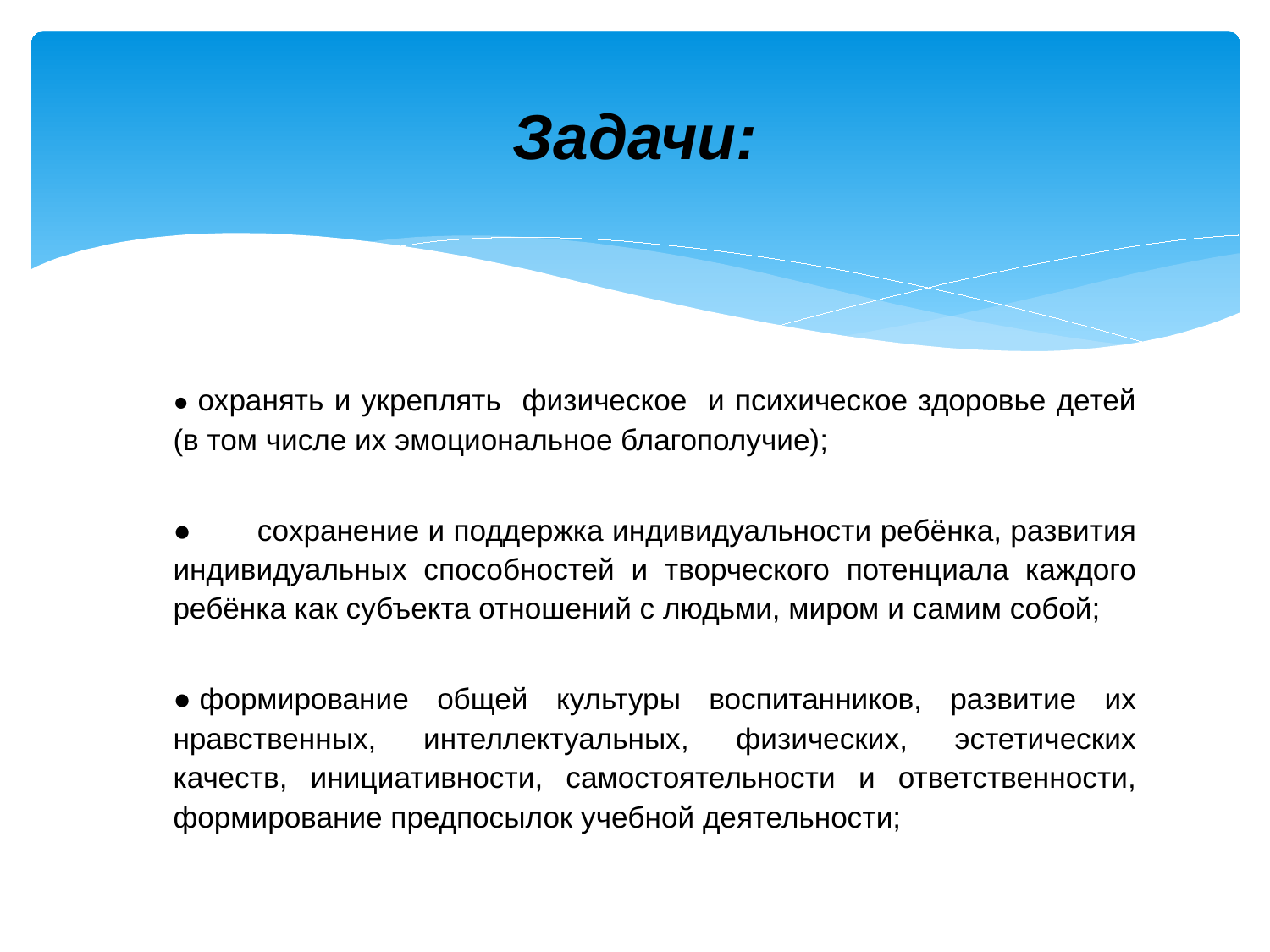

# Задачи:
● охранять и укреплять  физическое  и психическое здоровье детей (в том числе их эмоциональное благополучие);

●        сохранение и поддержка индивидуальности ребёнка, развития индивидуальных способностей и творческого потенциала каждого ребёнка как субъекта отношений с людьми, миром и самим собой;

● формирование общей культуры воспитанников, развитие их нравственных, интеллектуальных, физических, эстетических качеств, инициативности, самостоятельности и ответственности, формирование предпосылок учебной деятельности;